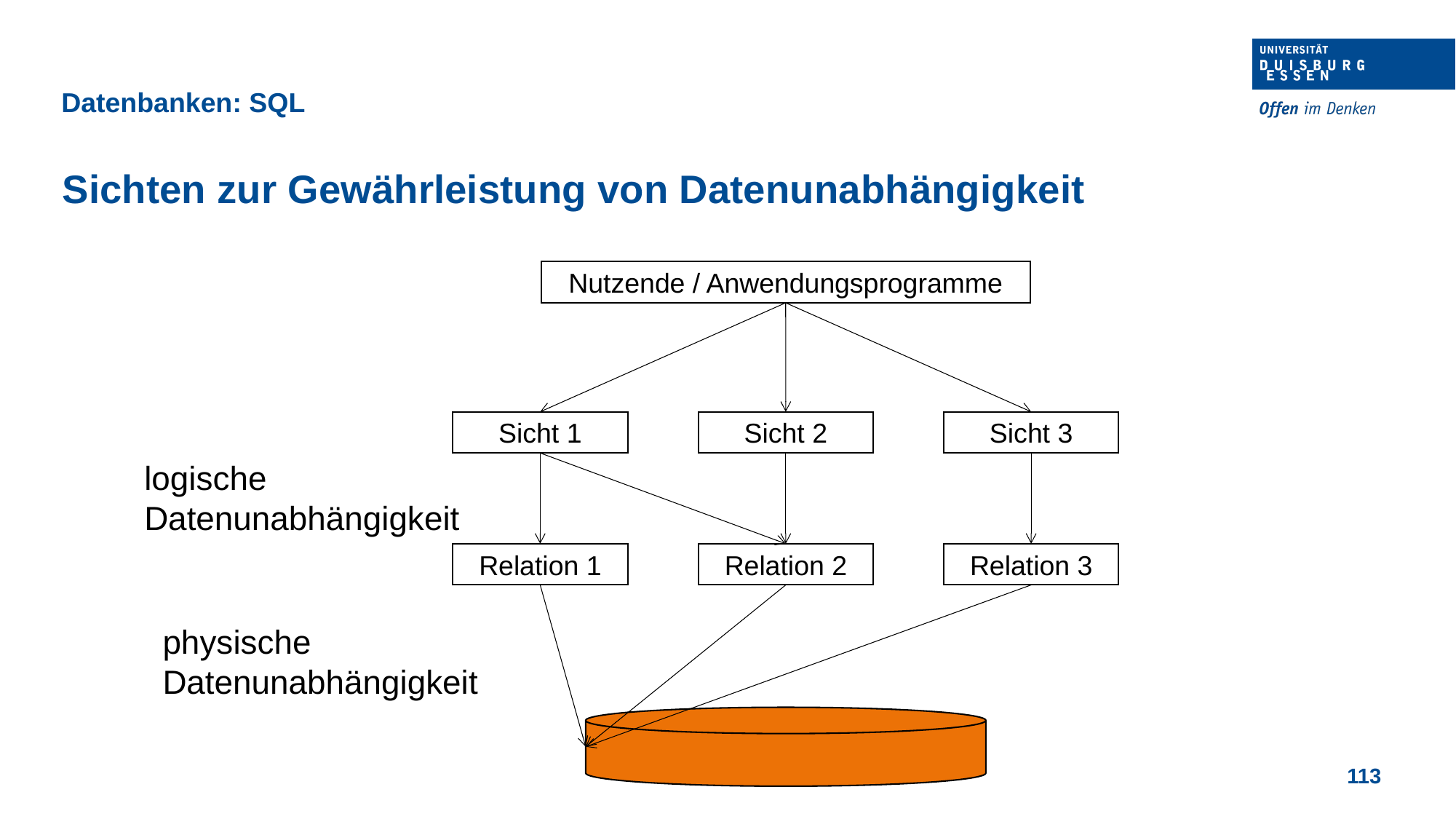

Datenbanken: SQL
Sichten zur Gewährleistung von Datenunabhängigkeit
Nutzende / Anwendungsprogramme
Sicht 1
Sicht 2
Sicht 3
logische
Datenunabhängigkeit
Relation 1
Relation 2
Relation 3
physische
Datenunabhängigkeit

113